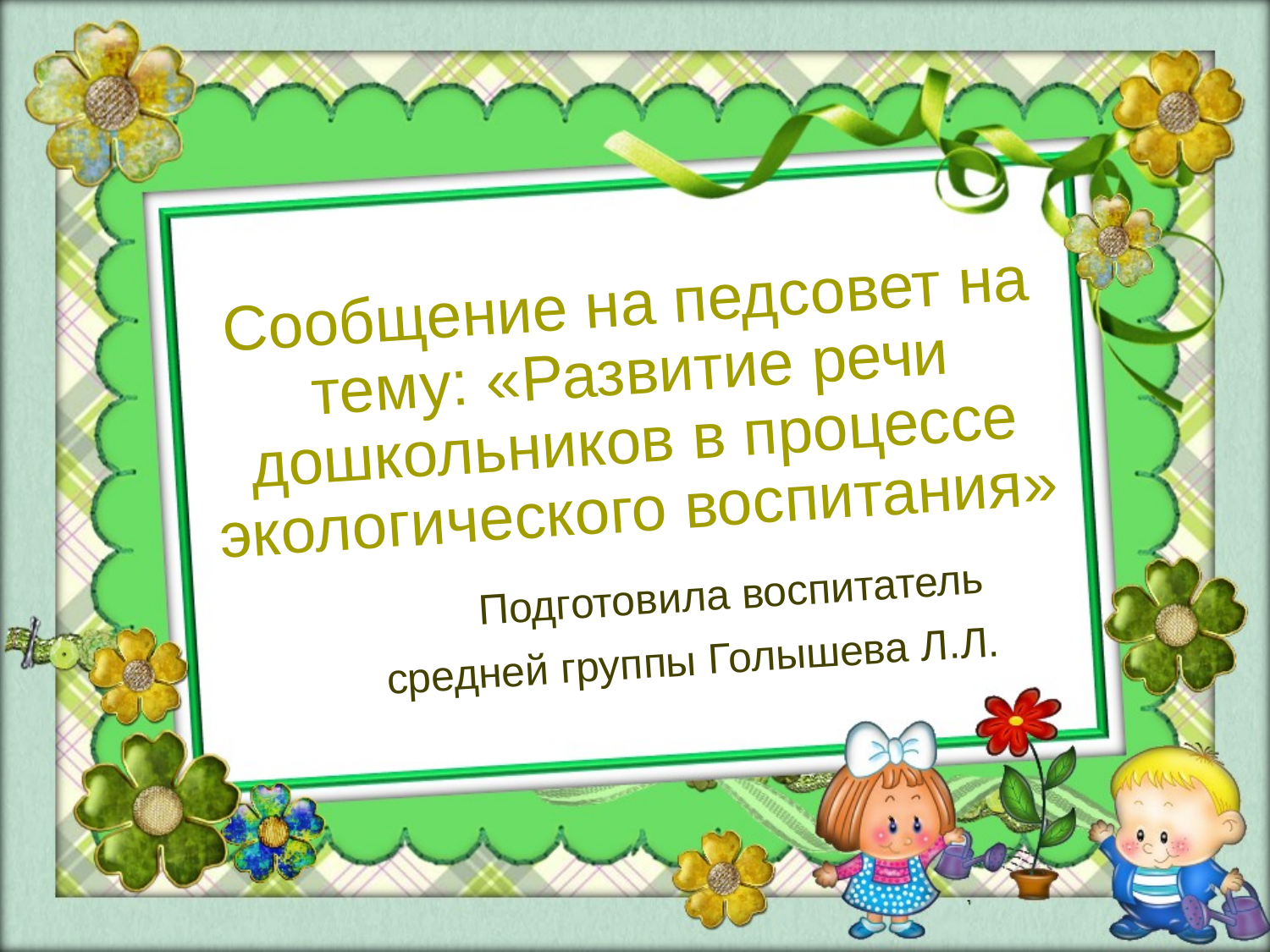

# Сообщение на педсовет на тему: «Развитие речи дошкольников в процессе экологического воспитания»
Подготовила воспитатель
средней группы Голышева Л.Л.